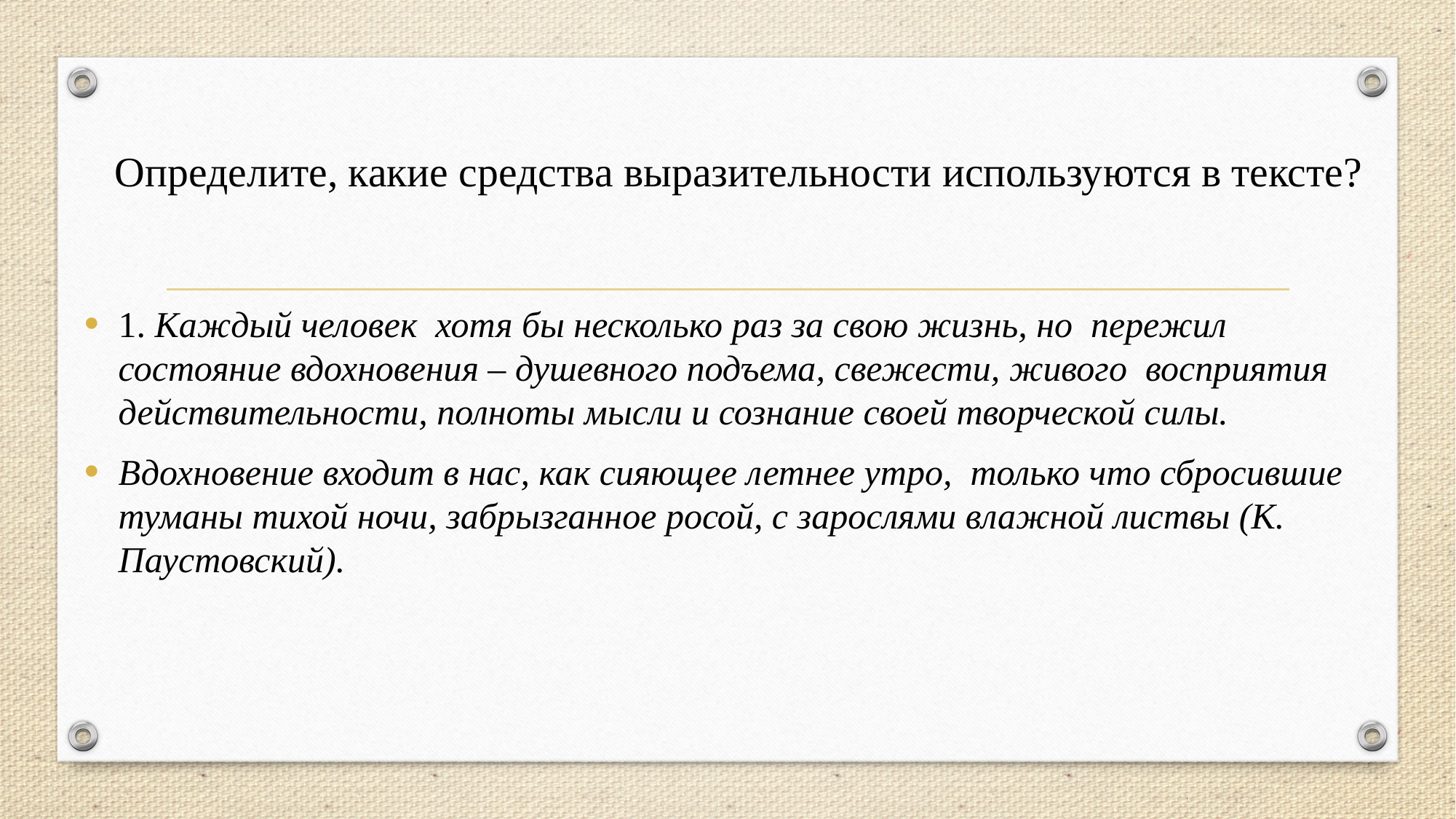

# Определите, какие средства выразительности используются в тексте?
1. Каждый человек  хотя бы несколько раз за свою жизнь, но  пережил состояние вдохновения – душевного подъема, свежести, живого  восприятия  действительности, полноты мысли и сознание своей творческой силы.
Вдохновение входит в нас, как сияющее летнее утро,  только что сбросившие туманы тихой ночи, забрызганное росой, с зарослями влажной листвы (К. Паустовский).